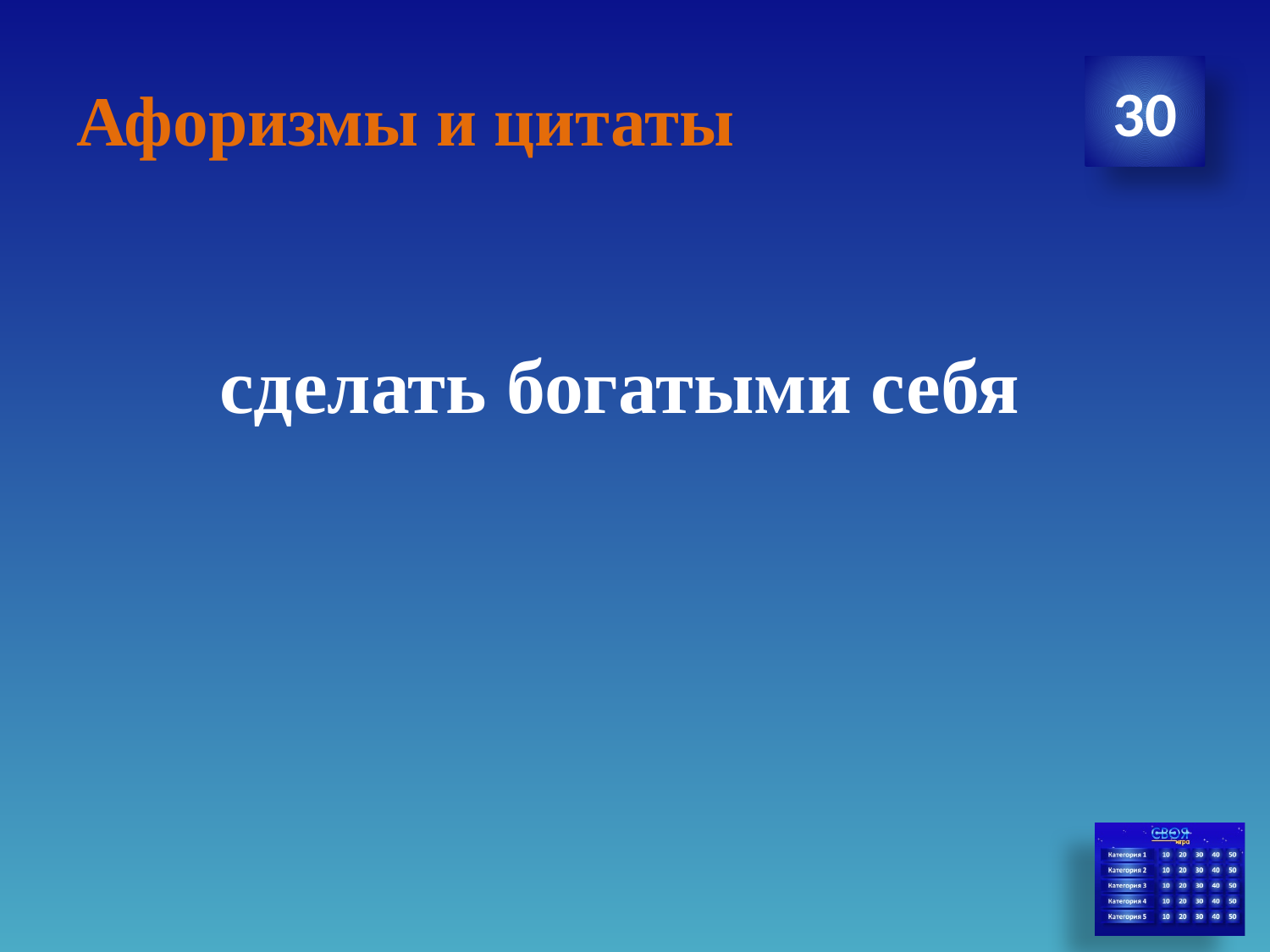

# Афоризмы и цитаты
30
сделать богатыми себя